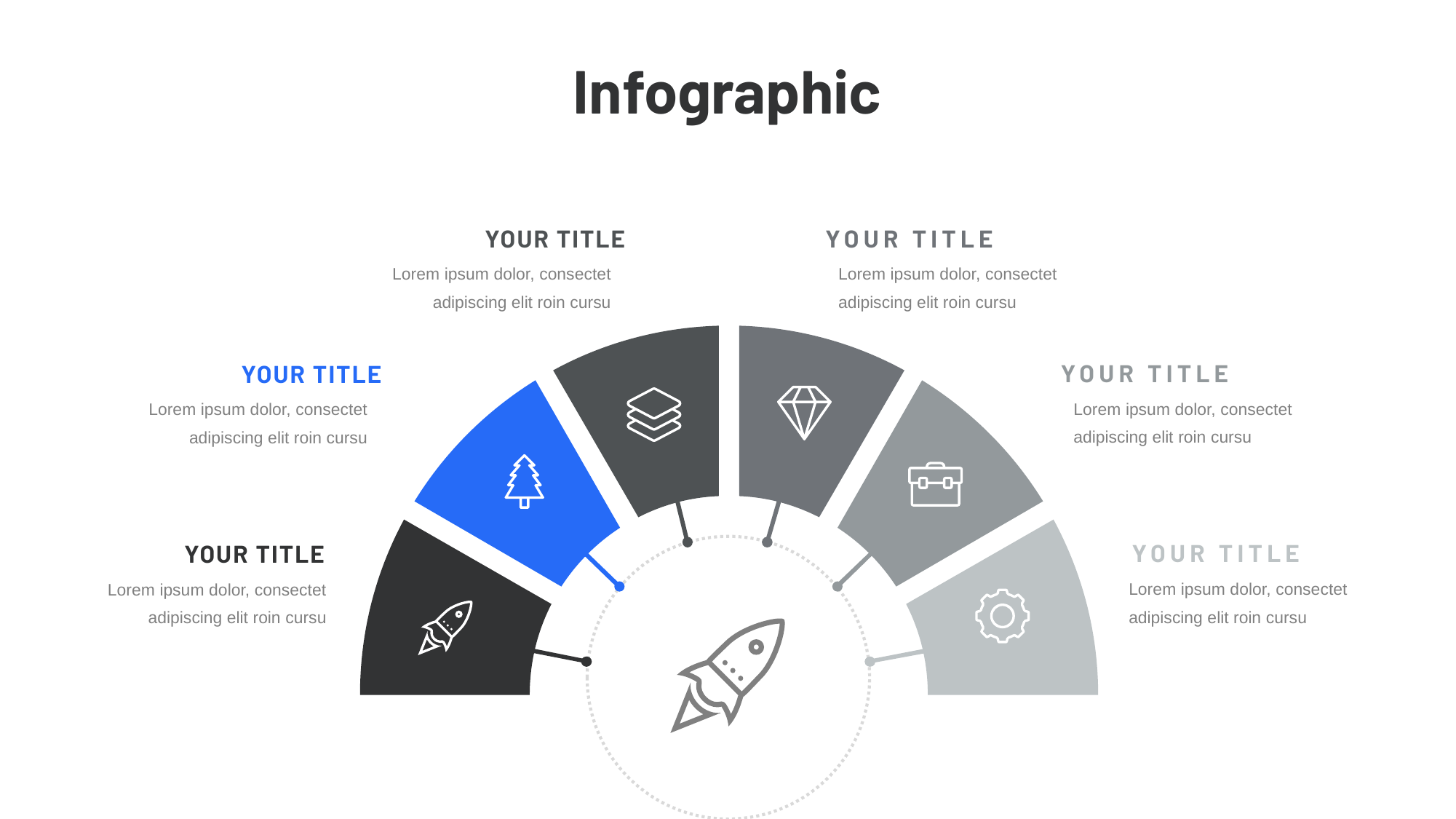

Infographic
YOUR TITLE
YOUR TITLE
Lorem ipsum dolor, consectet
adipiscing elit roin cursu
Lorem ipsum dolor, consectet
adipiscing elit roin cursu

YOUR TITLE
YOUR TITLE

Lorem ipsum dolor, consectet
adipiscing elit roin cursu
Lorem ipsum dolor, consectet
adipiscing elit roin cursu

YOUR TITLE
YOUR TITLE

Lorem ipsum dolor, consectet
adipiscing elit roin cursu
Lorem ipsum dolor, consectet
adipiscing elit roin cursu